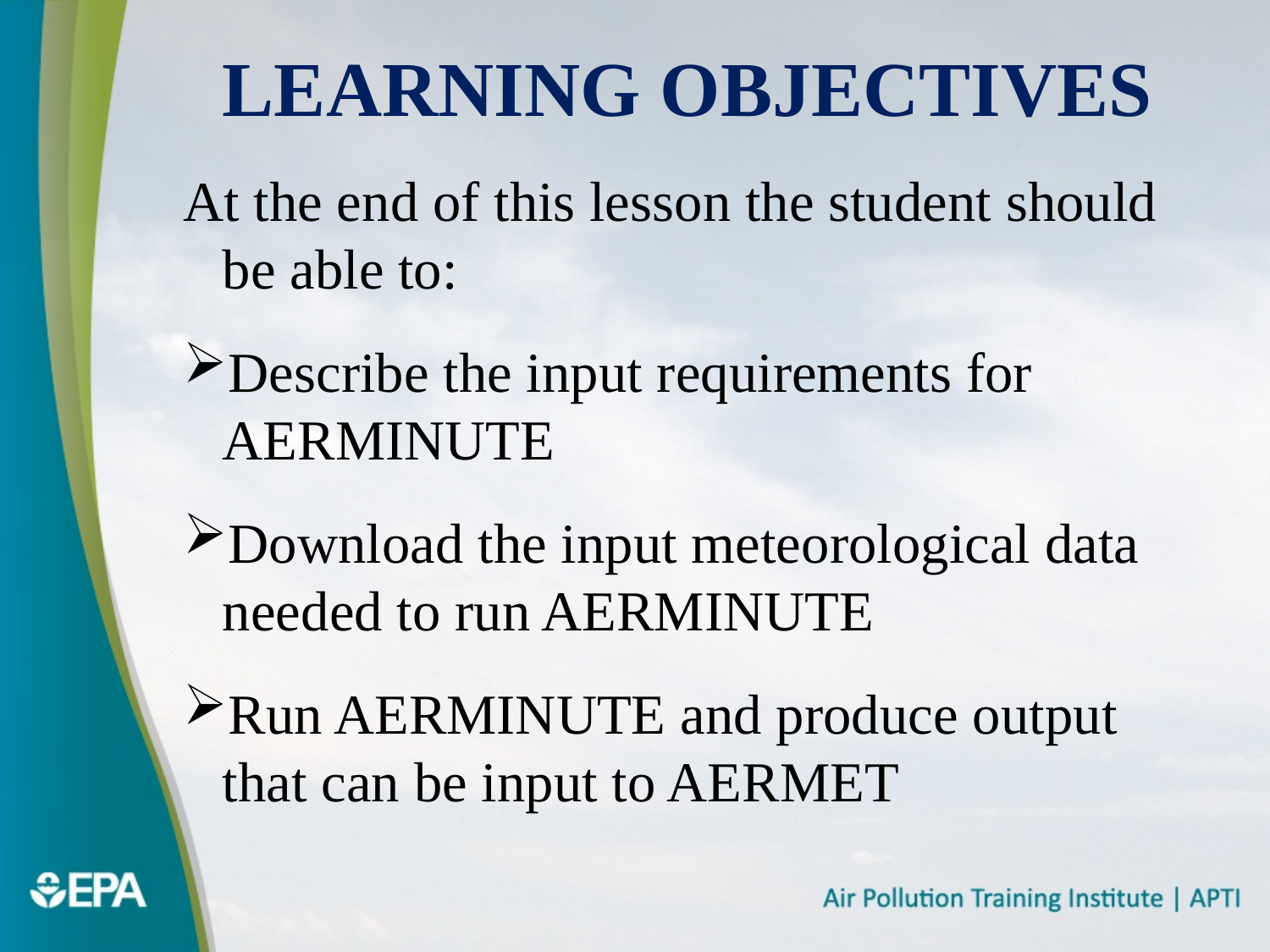

# Learning Objectives
At the end of this lesson the student should be able to:
Describe the input requirements for AERMINUTE
Download the input meteorological data needed to run AERMINUTE
Run AERMINUTE and produce output that can be input to AERMET